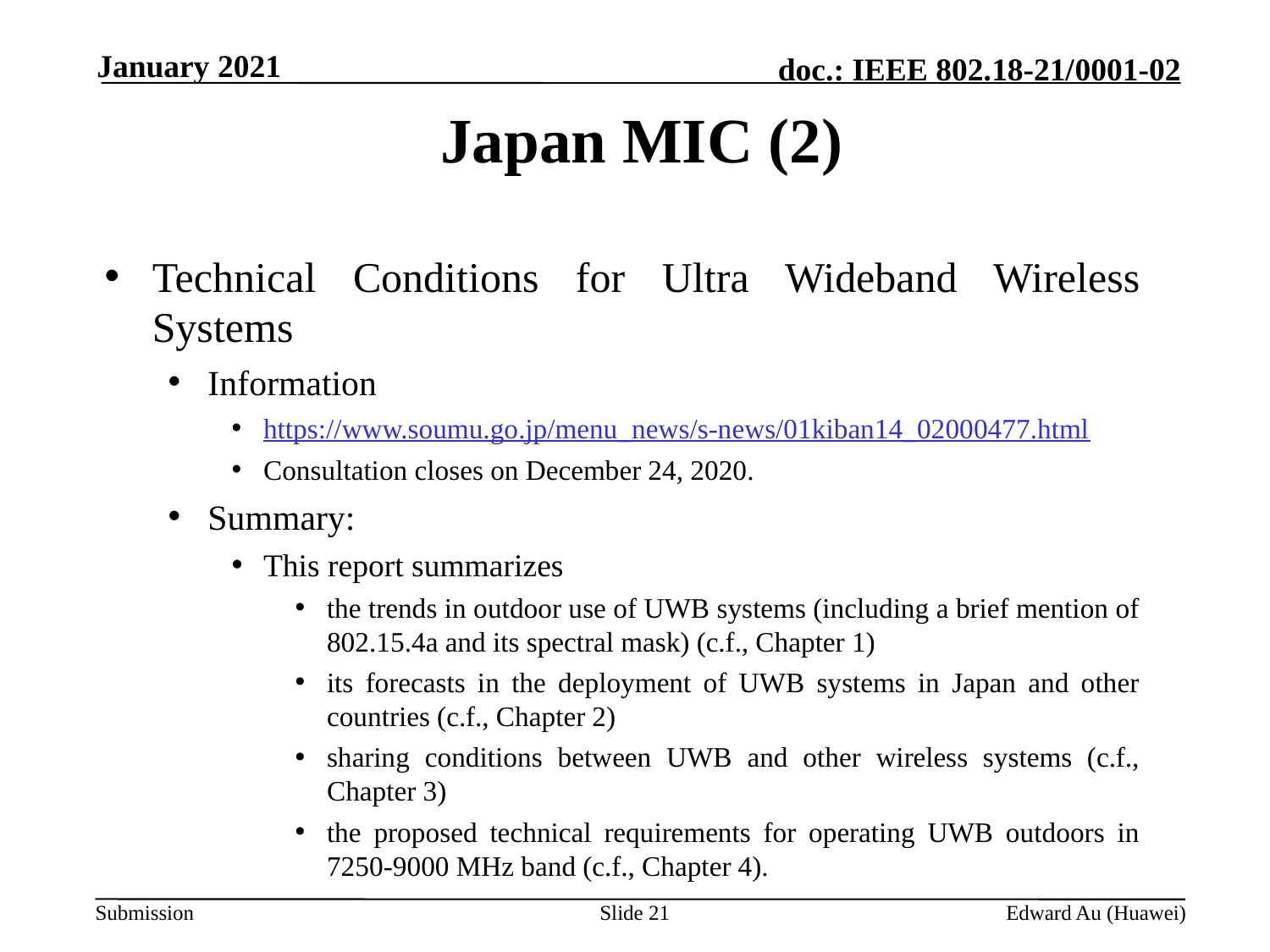

January 2021
# Japan MIC (2)
Technical Conditions for Ultra Wideband Wireless Systems
Information
https://www.soumu.go.jp/menu_news/s-news/01kiban14_02000477.html
Consultation closes on December 24, 2020.
Summary:
This report summarizes
the trends in outdoor use of UWB systems (including a brief mention of 802.15.4a and its spectral mask) (c.f., Chapter 1)
its forecasts in the deployment of UWB systems in Japan and other countries (c.f., Chapter 2)
sharing conditions between UWB and other wireless systems (c.f., Chapter 3)
the proposed technical requirements for operating UWB outdoors in 7250-9000 MHz band (c.f., Chapter 4).

Slide 21
Edward Au (Huawei)